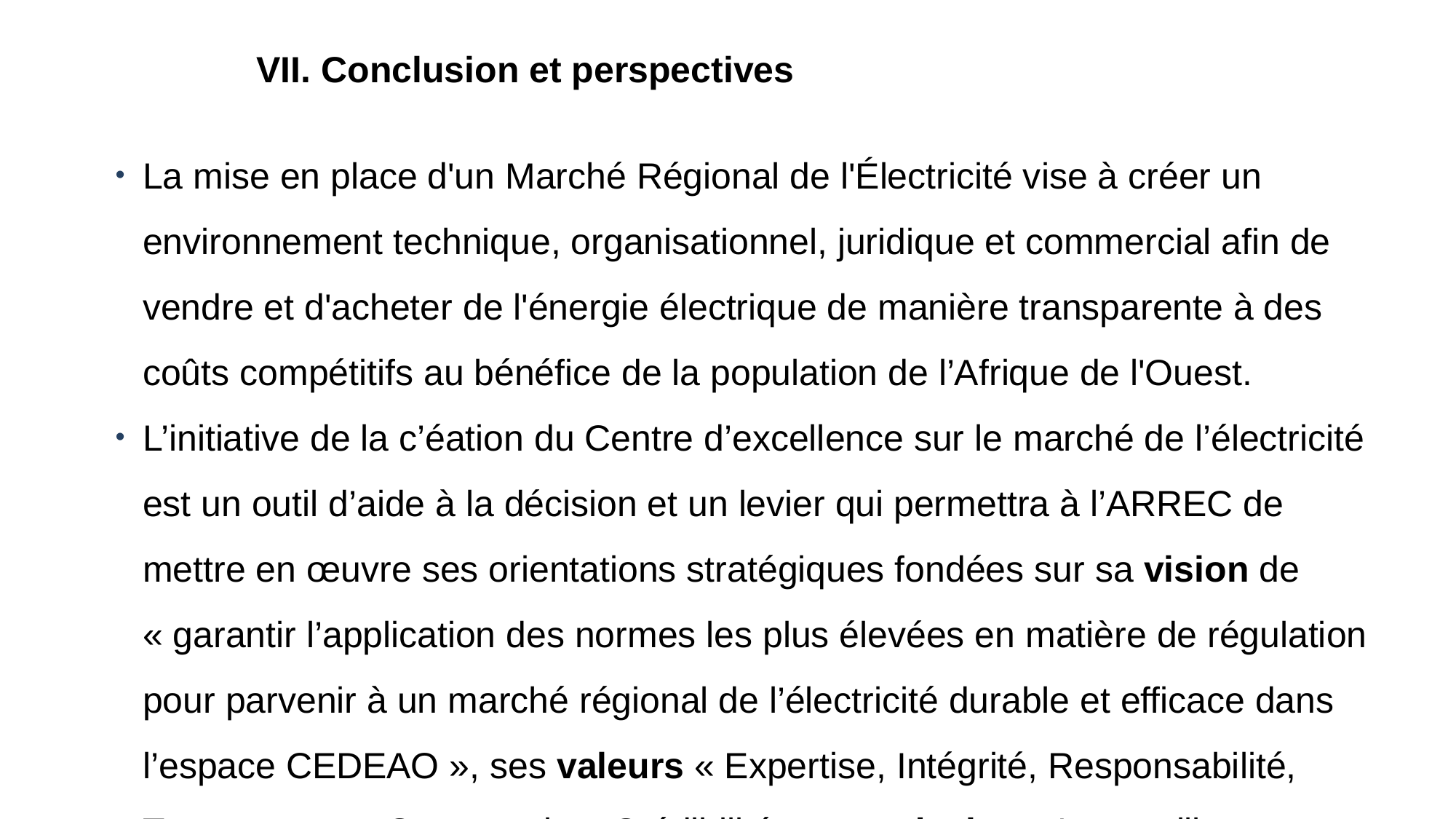

VII. Conclusion et perspectives
La mise en place d'un Marché Régional de l'Électricité vise à créer un environnement technique, organisationnel, juridique et commercial afin de vendre et d'acheter de l'énergie électrique de manière transparente à des coûts compétitifs au bénéfice de la population de l’Afrique de l'Ouest.
L’initiative de la c’éation du Centre d’excellence sur le marché de l’électricité est un outil d’aide à la décision et un levier qui permettra à l’ARREC de mettre en œuvre ses orientations stratégiques fondées sur sa vision de « garantir l’application des normes les plus élevées en matière de régulation pour parvenir à un marché régional de l’électricité durable et efficace dans l’espace CEDEAO », ses valeurs « Expertise, Intégrité, Responsabilité, Transparence, Concertation, Crédibilité » et sa devise « Les meilleures pratiques de régulation au service de la CEDEAO ».